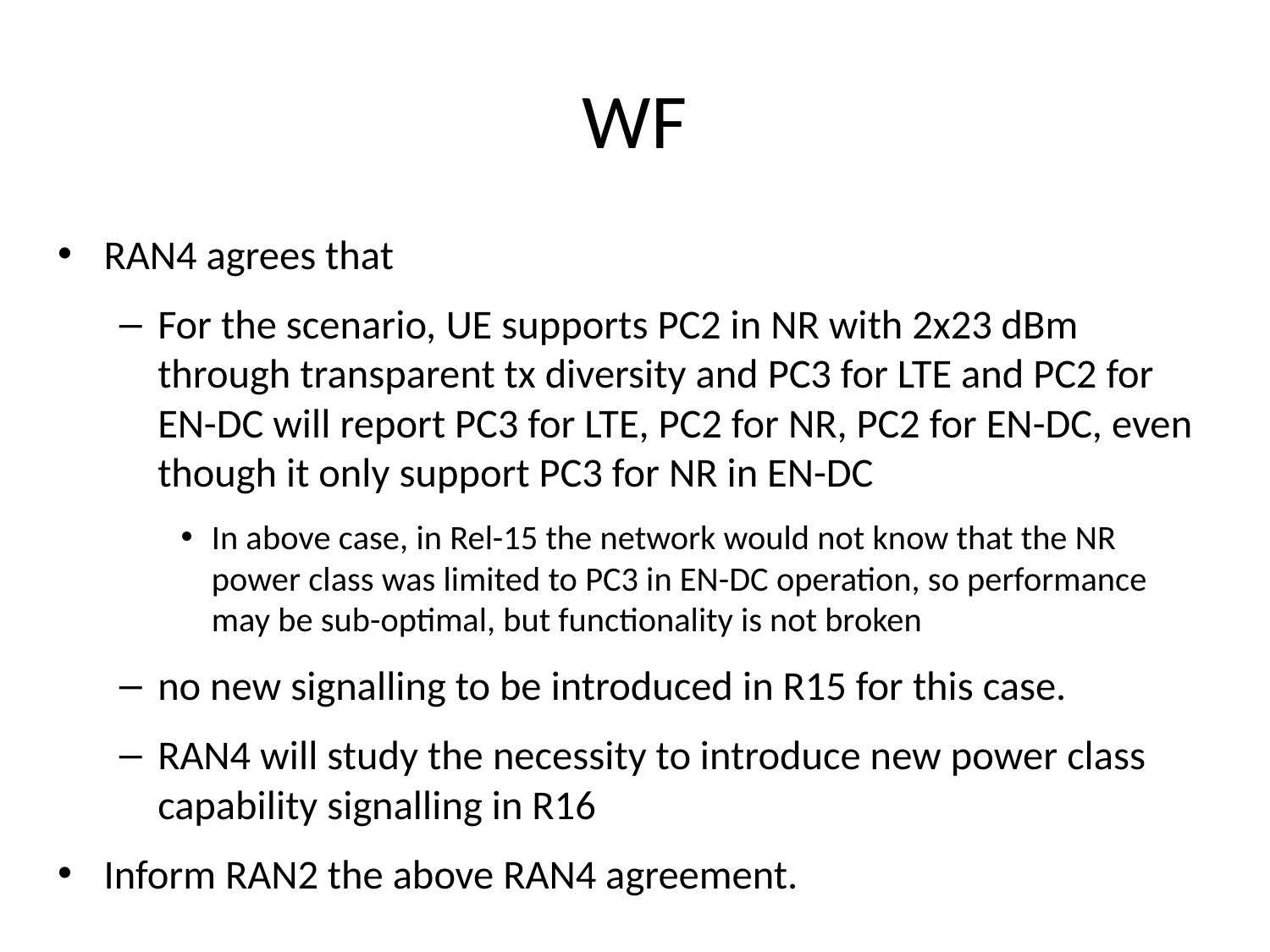

# WF
RAN4 agrees that
For the scenario, UE supports PC2 in NR with 2x23 dBm through transparent tx diversity and PC3 for LTE and PC2 for EN-DC will report PC3 for LTE, PC2 for NR, PC2 for EN-DC, even though it only support PC3 for NR in EN-DC
In above case, in Rel-15 the network would not know that the NR power class was limited to PC3 in EN-DC operation, so performance may be sub-optimal, but functionality is not broken
no new signalling to be introduced in R15 for this case.
RAN4 will study the necessity to introduce new power class capability signalling in R16
Inform RAN2 the above RAN4 agreement.